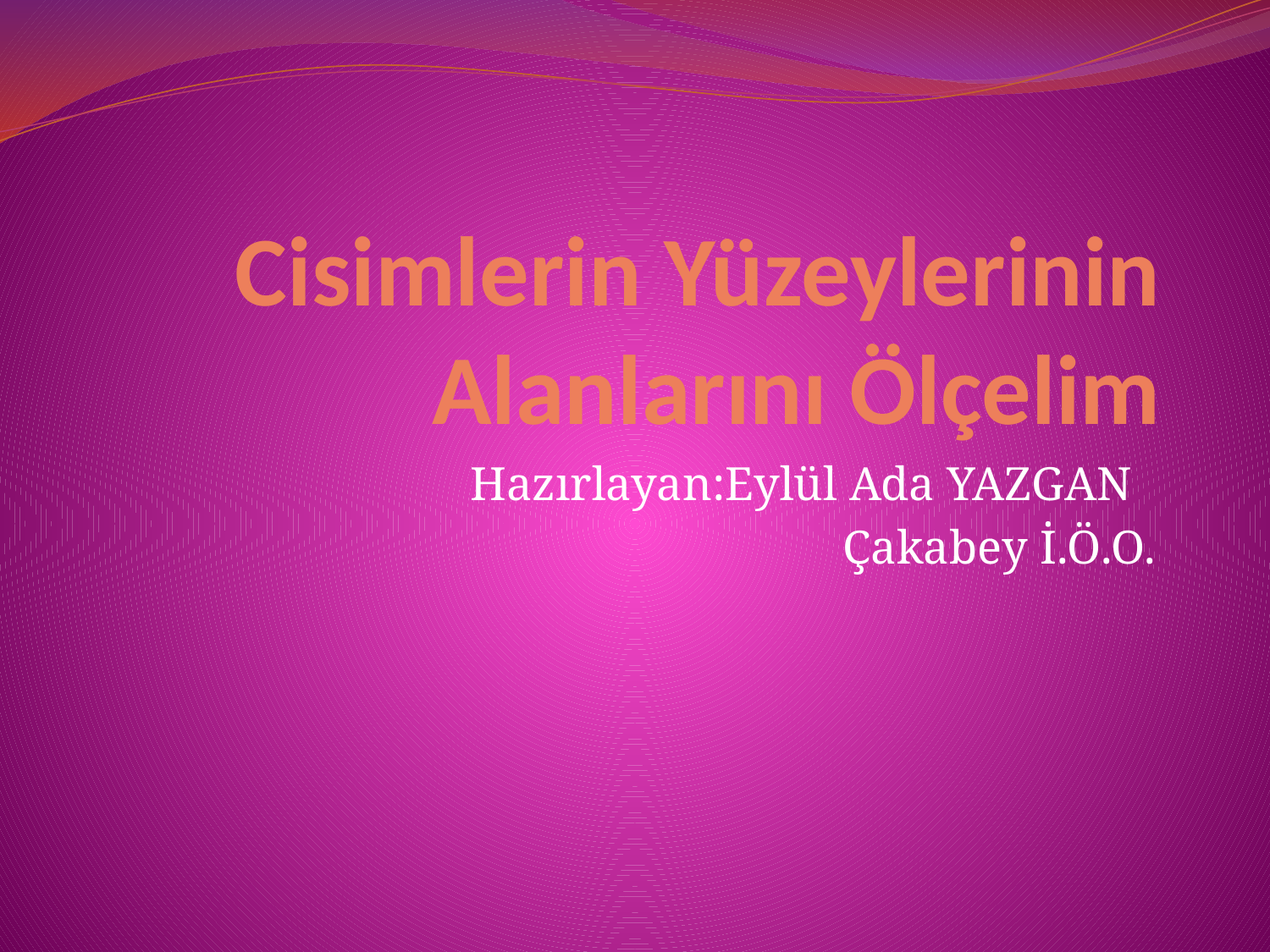

# Cisimlerin Yüzeylerinin Alanlarını Ölçelim
Hazırlayan:Eylül Ada YAZGAN
Çakabey İ.Ö.O.